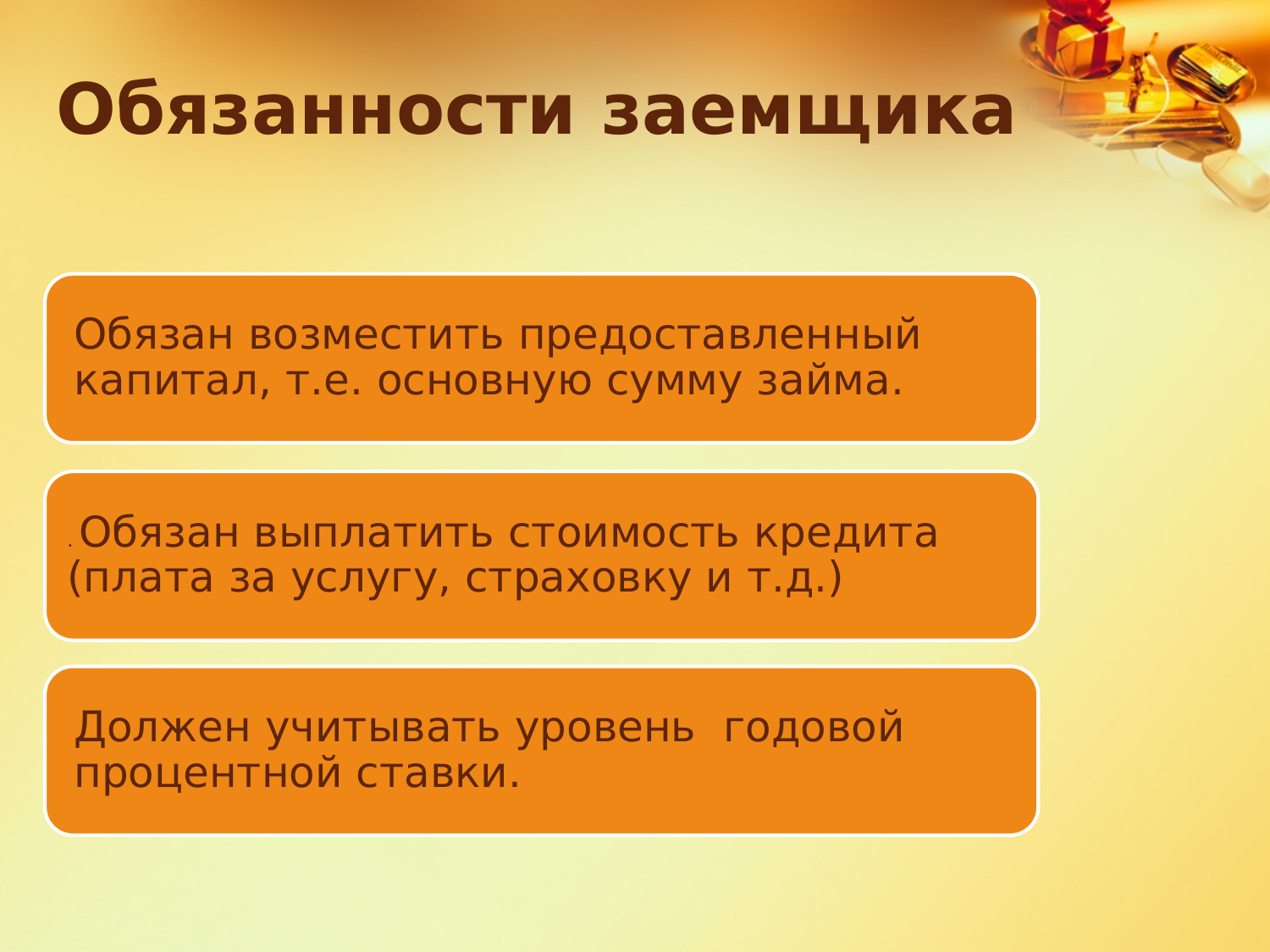

# Обязанности заемщика

Обязан возместить предоставленный капитал, т.е. основную сумму займа.
. Обязан выплатить стоимость кредита (плата за услугу, страховку и т.д.)
Должен учитывать уровень  годовой процентной ставки.